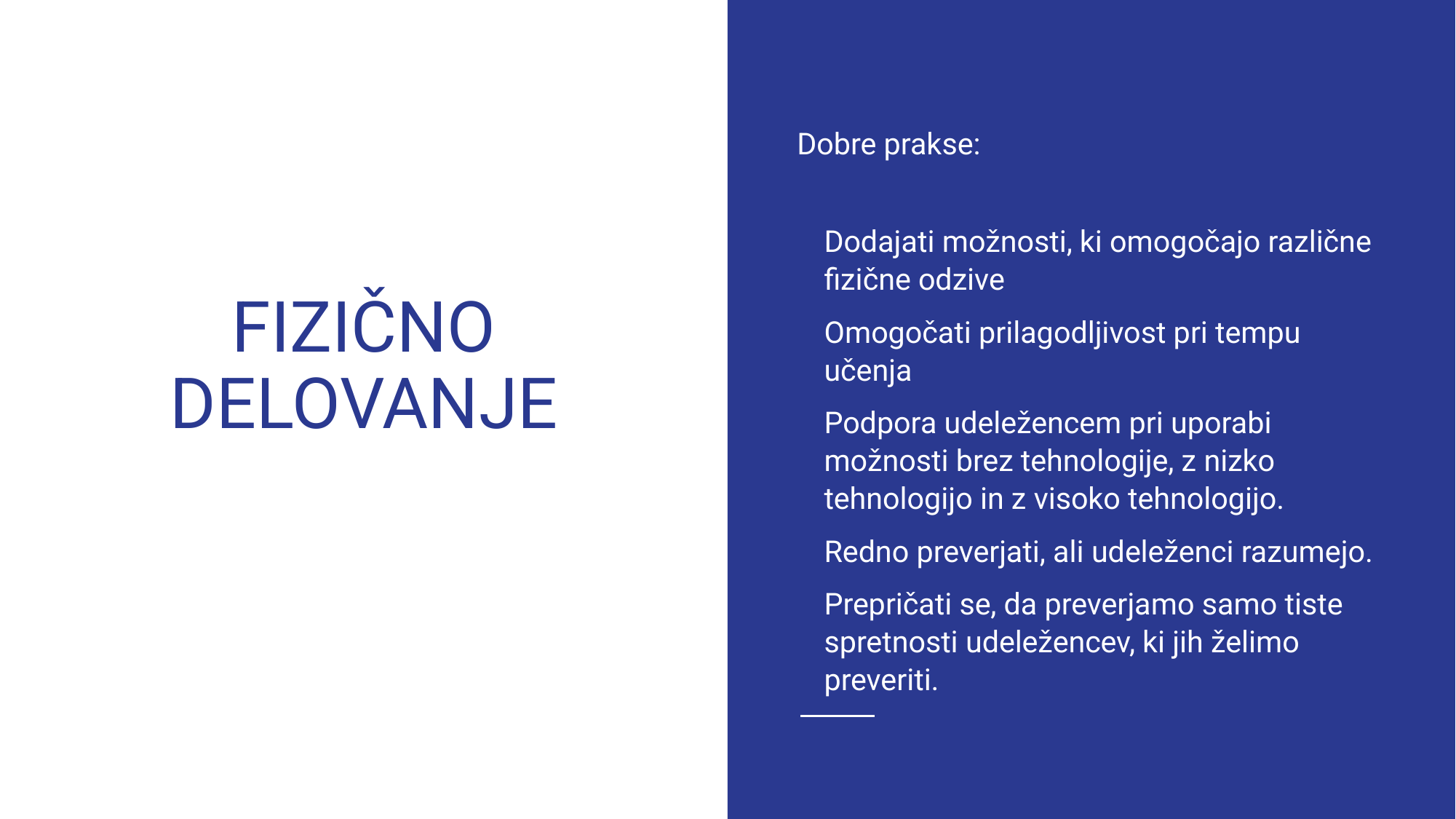

Dobre prakse:

Dodajati možnosti, ki omogočajo različne fizične odzive
Omogočati prilagodljivost pri tempu učenja
Podpora udeležencem pri uporabi možnosti brez tehnologije, z nizko tehnologijo in z visoko tehnologijo.
Redno preverjati, ali udeleženci razumejo.
Prepričati se, da preverjamo samo tiste spretnosti udeležencev, ki jih želimo preveriti.
# FIZIČNO DELOVANJE